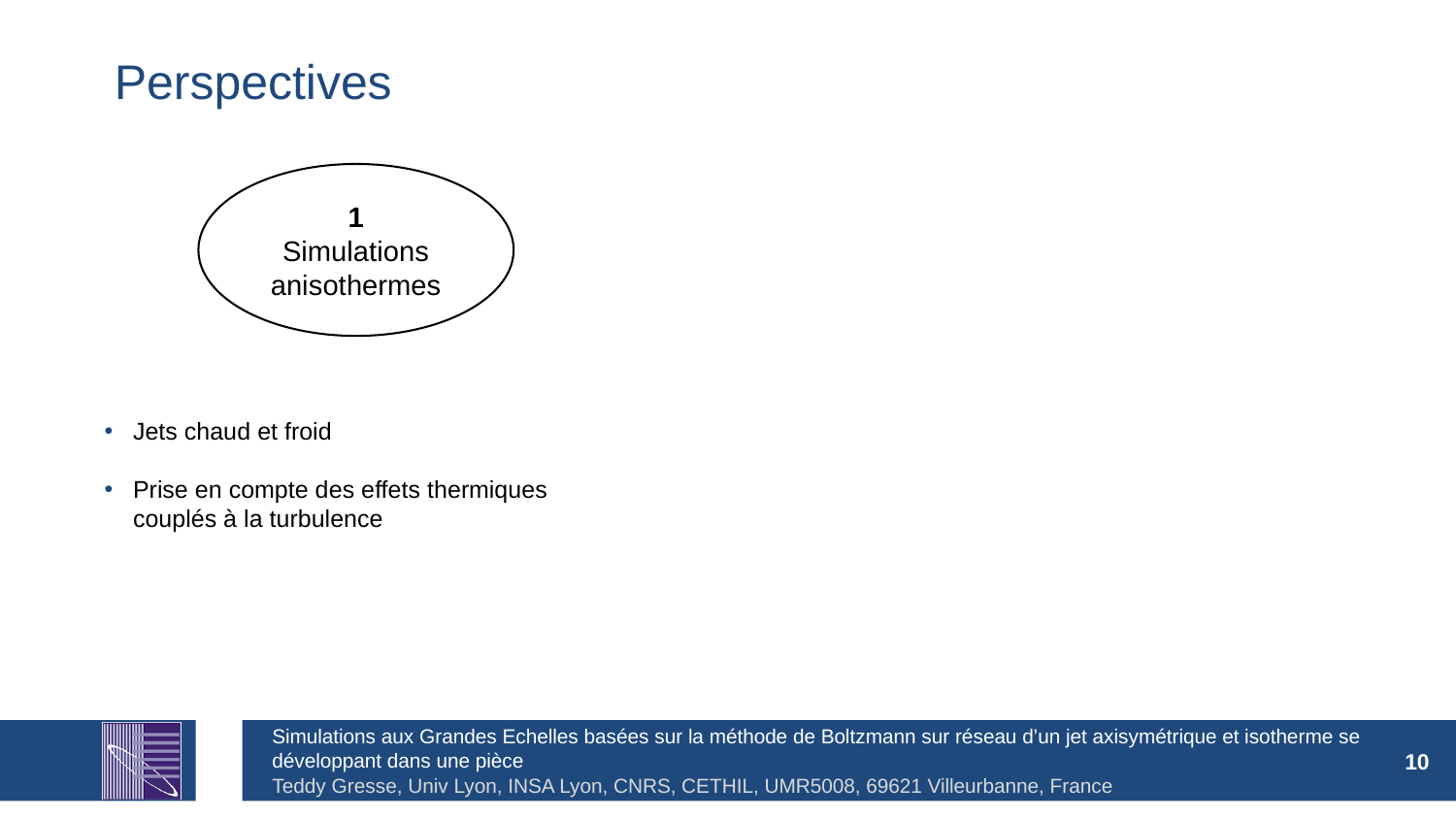

# Perspectives
1
Simulations anisothermes
Jets chaud et froid
Prise en compte des effets thermiques couplés à la turbulence
Simulations aux Grandes Echelles basées sur la méthode de Boltzmann sur réseau d’un jet axisymétrique et isotherme se développant dans une pièce
10
Teddy Gresse, Univ Lyon, INSA Lyon, CNRS, CETHIL, UMR5008, 69621 Villeurbanne, France